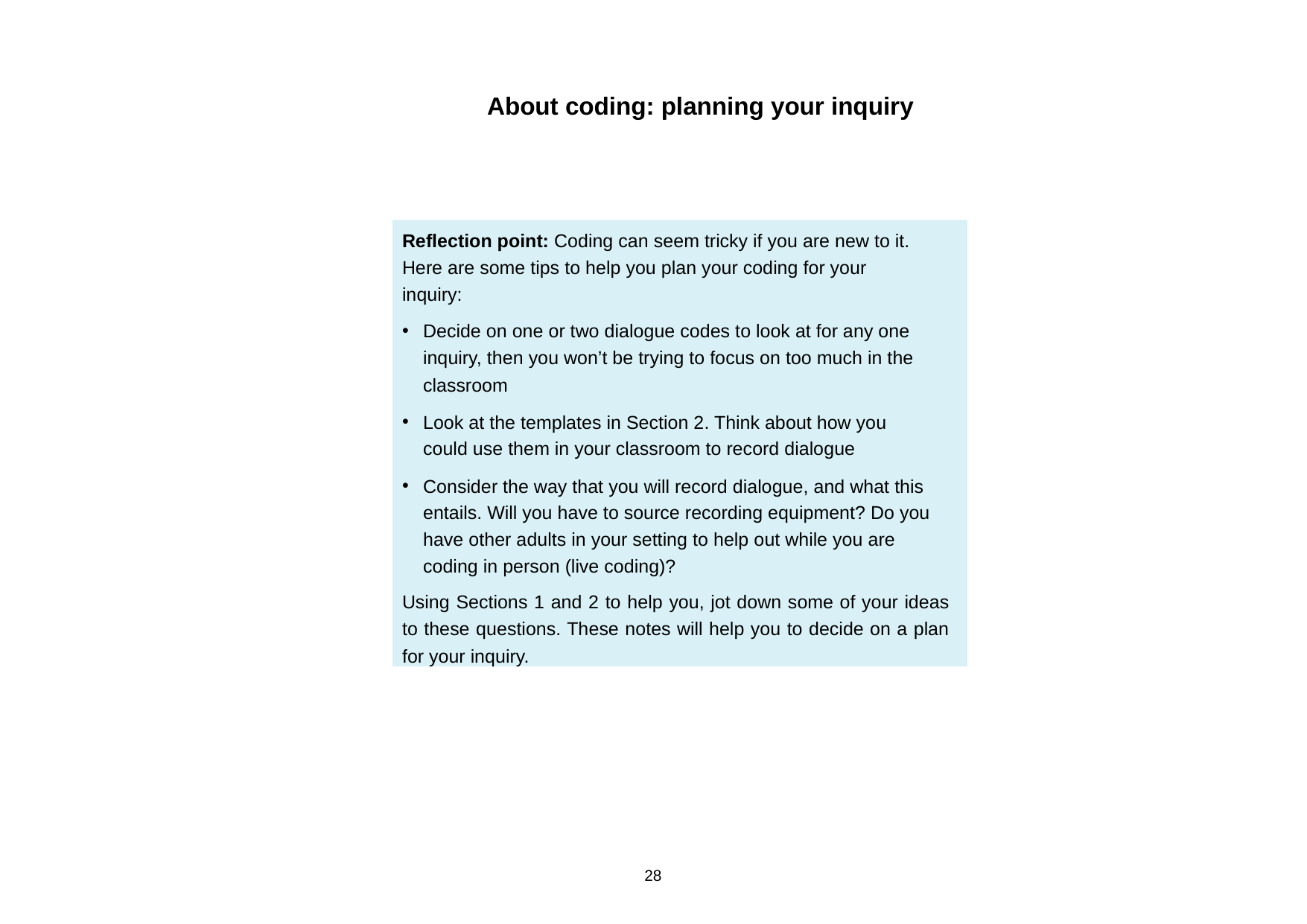

About coding: planning your inquiry
Reflection point: Coding can seem tricky if you are new to it. Here are some tips to help you plan your coding for your inquiry:
Decide on one or two dialogue codes to look at for any one inquiry, then you won’t be trying to focus on too much in the classroom
Look at the templates in Section 2. Think about how you could use them in your classroom to record dialogue
Consider the way that you will record dialogue, and what this entails. Will you have to source recording equipment? Do you have other adults in your setting to help out while you are coding in person (live coding)?
Using Sections 1 and 2 to help you, jot down some of your ideas to these questions. These notes will help you to decide on a plan for your inquiry.
28